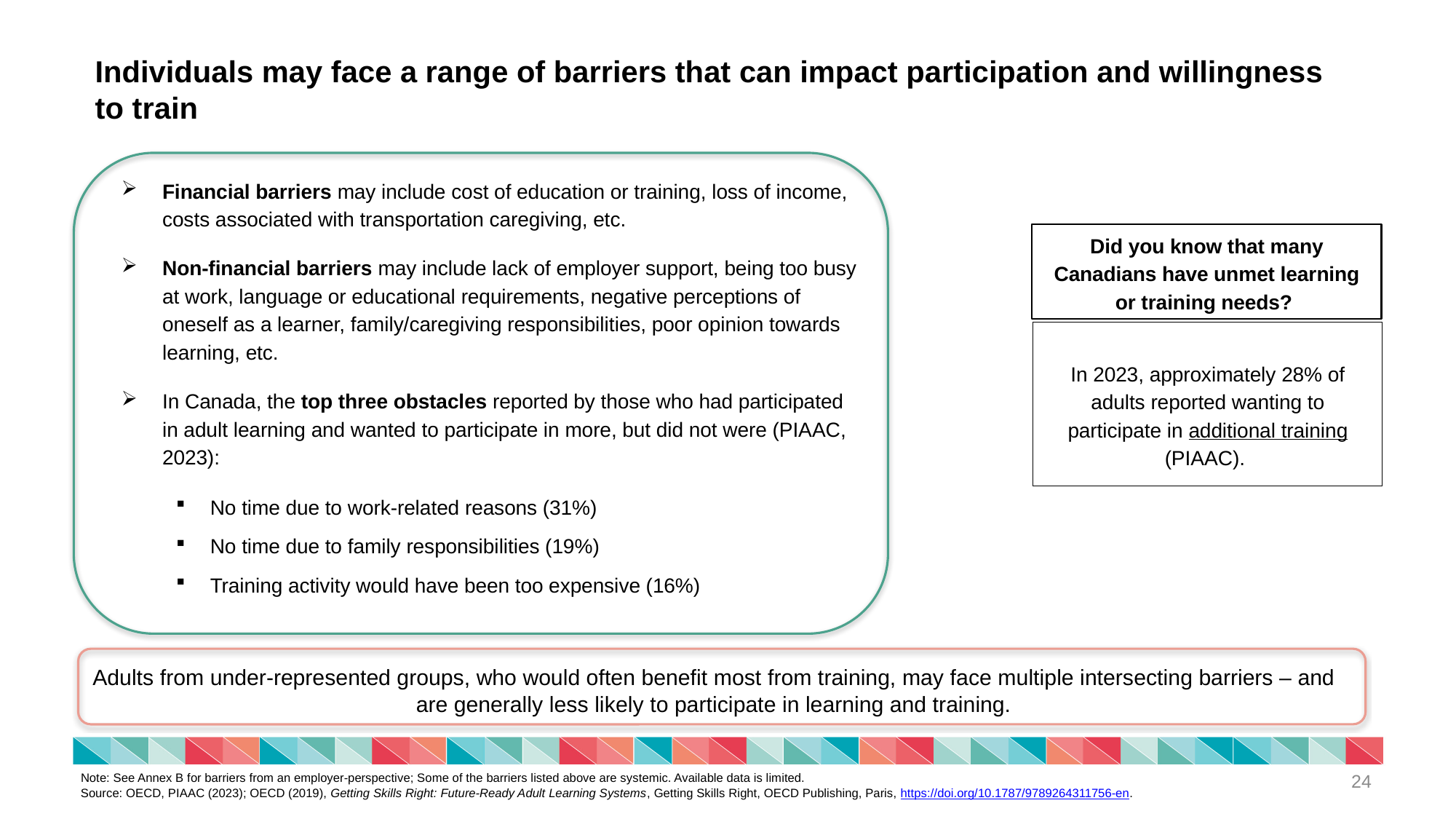

# Individuals may face a range of barriers that can impact participation and willingness to train

Financial barriers may include cost of education or training, loss of income, costs associated with transportation caregiving, etc.
Non-financial barriers may include lack of employer support, being too busy at work, language or educational requirements, negative perceptions of oneself as a learner, family/caregiving responsibilities, poor opinion towards learning, etc.
In Canada, the top three obstacles reported by those who had participated in adult learning and wanted to participate in more, but did not were (PIAAC, 2023):

No time due to work-related reasons (31%)

No time due to family responsibilities (19%)

Training activity would have been too expensive (16%)

Did you know that many Canadians have unmet learning or training needs?

In 2023, approximately 28% of adults reported wanting to participate in additional training (PIAAC).

Adults from under-represented groups, who would often benefit most from training, may face multiple intersecting barriers – and are generally less likely to participate in learning and training.
24
Note: See Annex B for barriers from an employer-perspective; Some of the barriers listed above are systemic. Available data is limited.
Source: OECD, PIAAC (2023); OECD (2019), Getting Skills Right: Future-Ready Adult Learning Systems, Getting Skills Right, OECD Publishing, Paris, https://doi.org/10.1787/9789264311756-en.